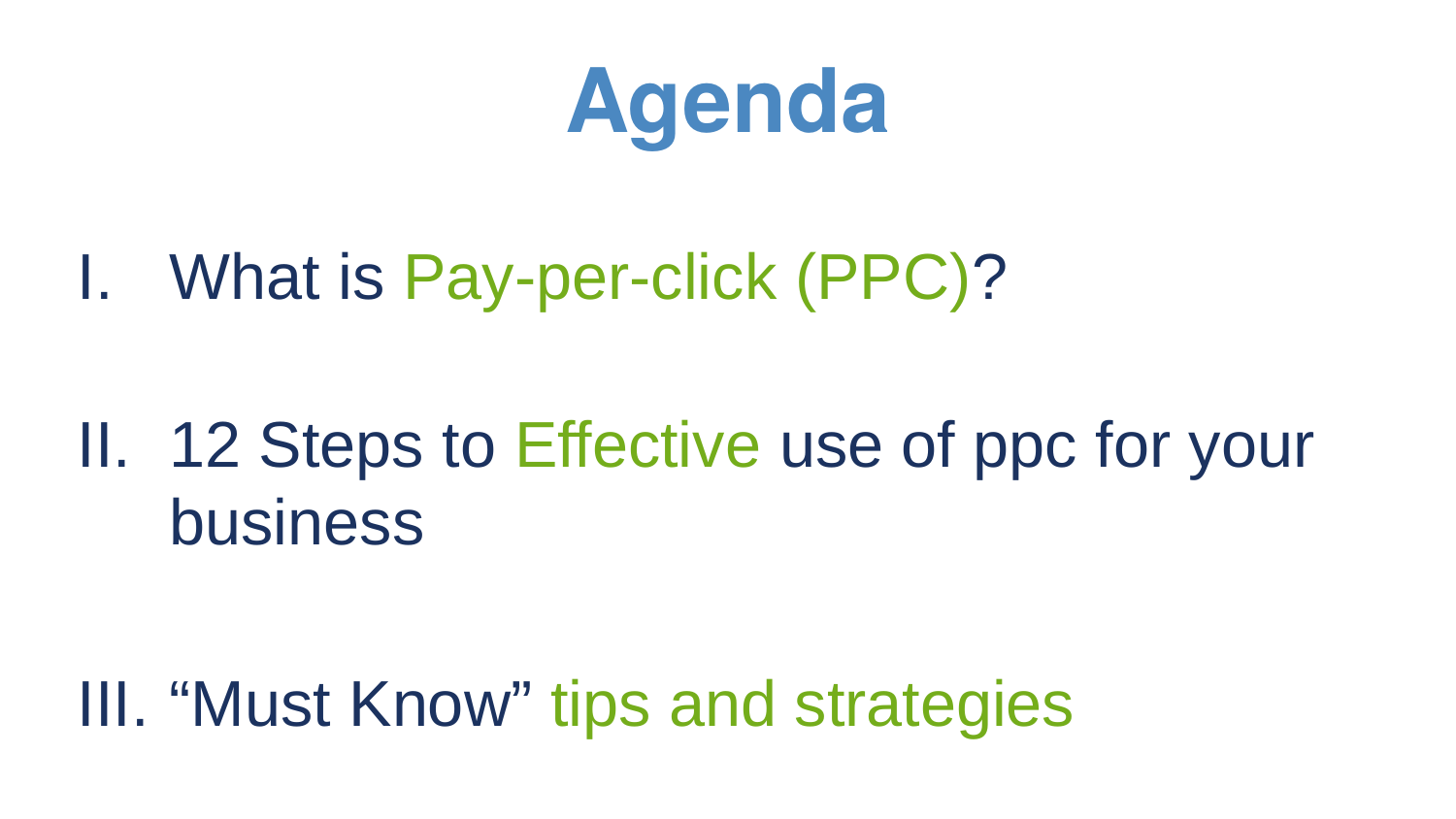

# Agenda
What is Pay-per-click (PPC)?
12 Steps to Effective use of ppc for your business

“Must Know” tips and strategies